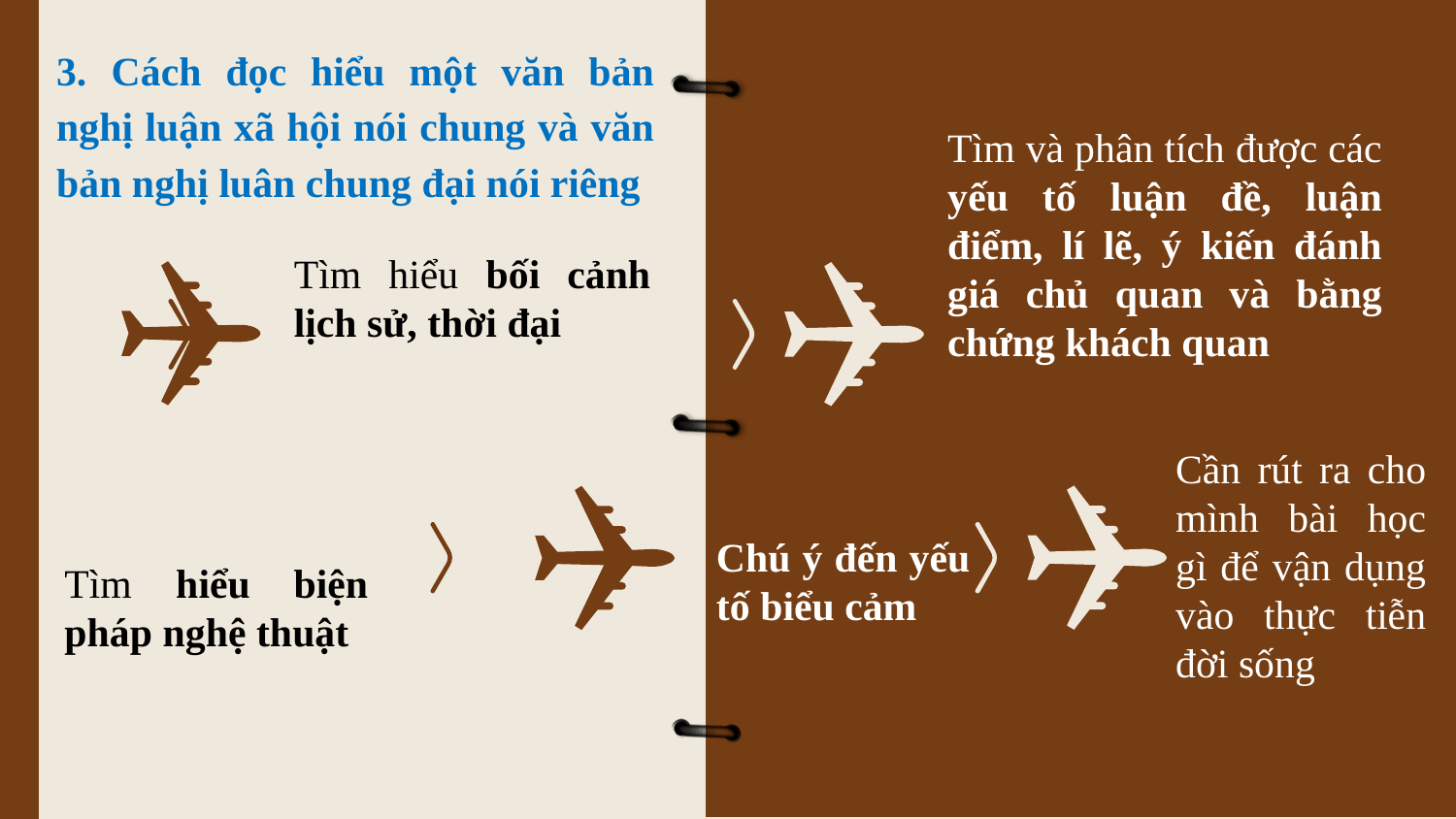

3. Cách đọc hiểu một văn bản nghị luận xã hội nói chung và văn bản nghị luân chung đại nói riêng
Tìm và phân tích được các yếu tố luận đề, luận điểm, lí lẽ, ý kiến đánh giá chủ quan và bằng chứng khách quan
Tìm hiểu bối cảnh lịch sử, thời đại

Cần rút ra cho mình bài học gì để vận dụng vào thực tiễn đời sống

Chú ý đến yếu tố biểu cảm
Tìm hiểu biện pháp nghệ thuật